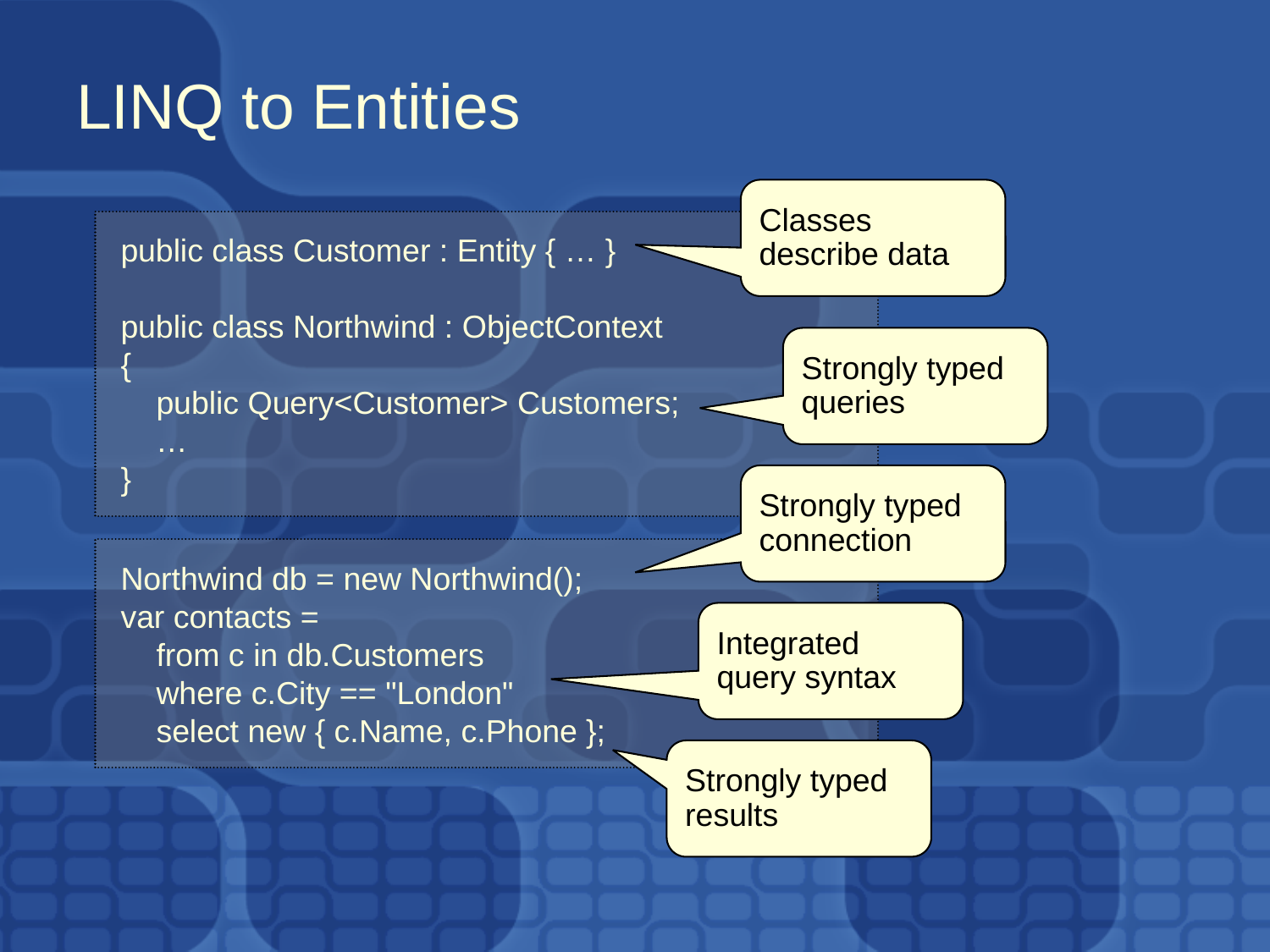

# LINQ to Entities
Classes describe data
public class Customer : Entity { … }

public class Northwind : ObjectContext
{
    public Query<Customer> Customers;
    …
}
Strongly typed queries
Strongly typed connection
Northwind db = new Northwind();
var contacts =
    from c in db.Customers
    where c.City == "London"
    select new { c.Name, c.Phone };
Integrated query syntax
Strongly typed results